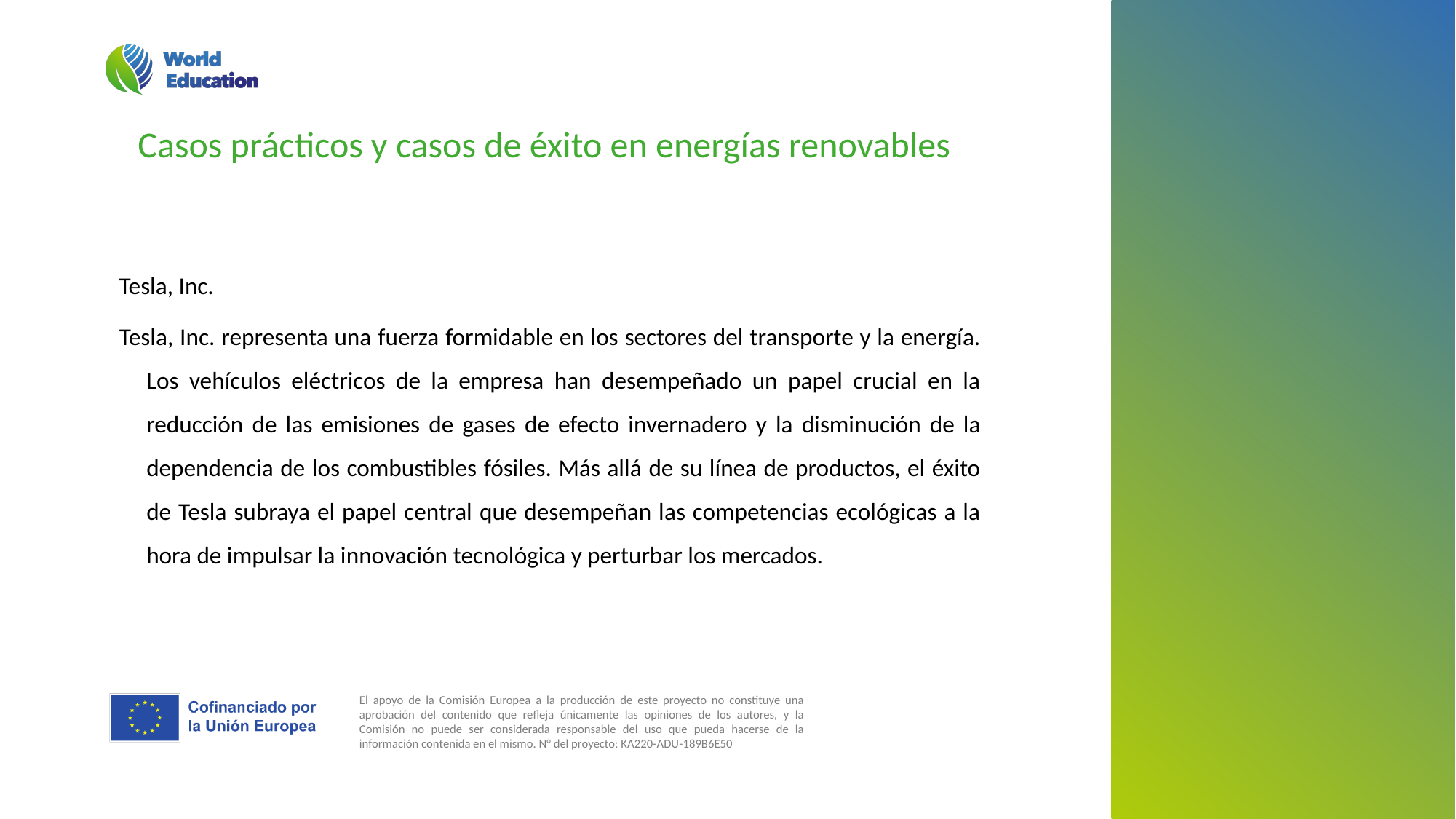

Casos prácticos y casos de éxito en energías renovables

Tesla, Inc.
Tesla, Inc. representa una fuerza formidable en los sectores del transporte y la energía. Los vehículos eléctricos de la empresa han desempeñado un papel crucial en la reducción de las emisiones de gases de efecto invernadero y la disminución de la dependencia de los combustibles fósiles. Más allá de su línea de productos, el éxito de Tesla subraya el papel central que desempeñan las competencias ecológicas a la hora de impulsar la innovación tecnológica y perturbar los mercados.